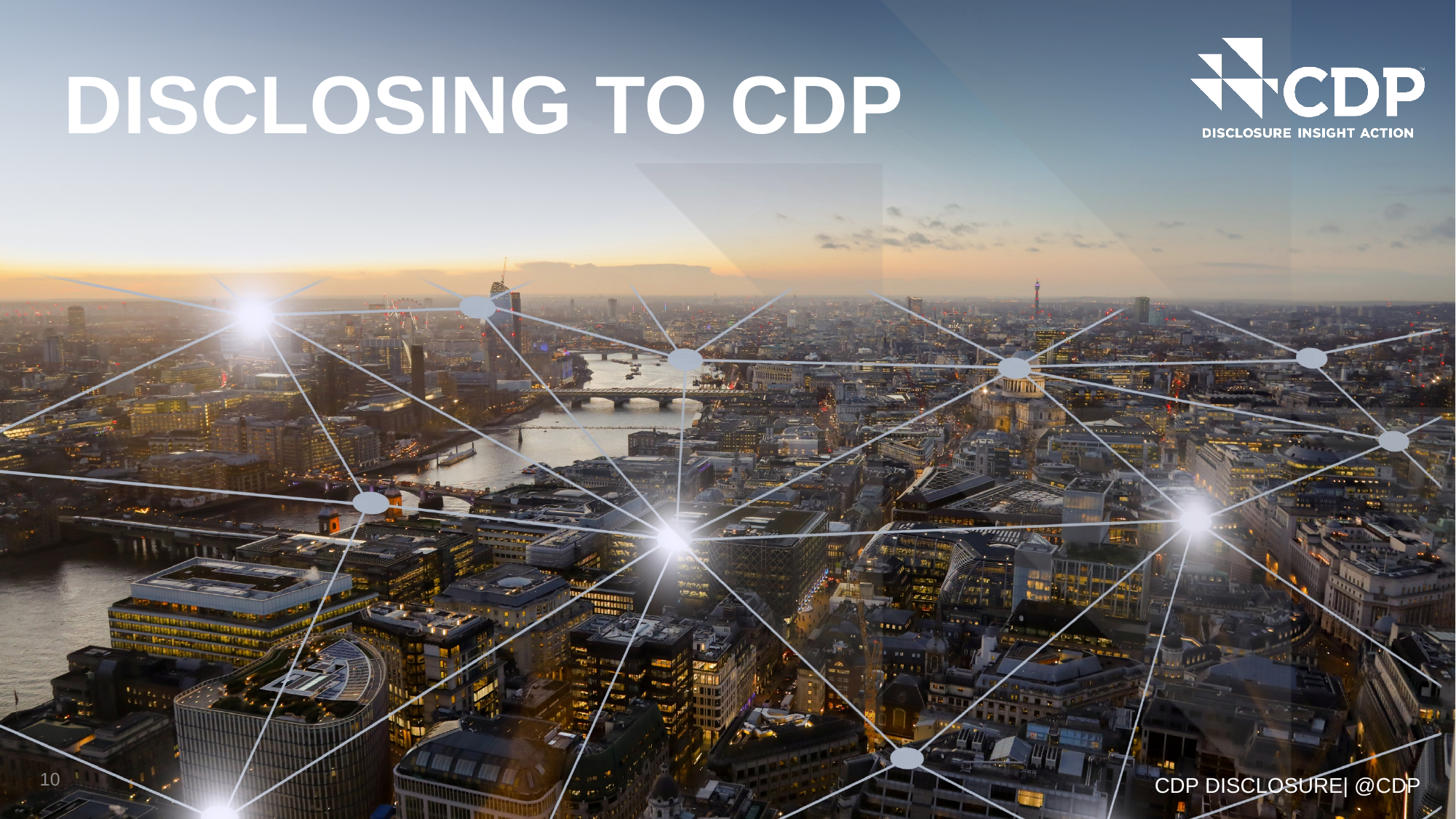

DISCLOSING TO CDP
10
CDP DISCLOSURE| @CDP